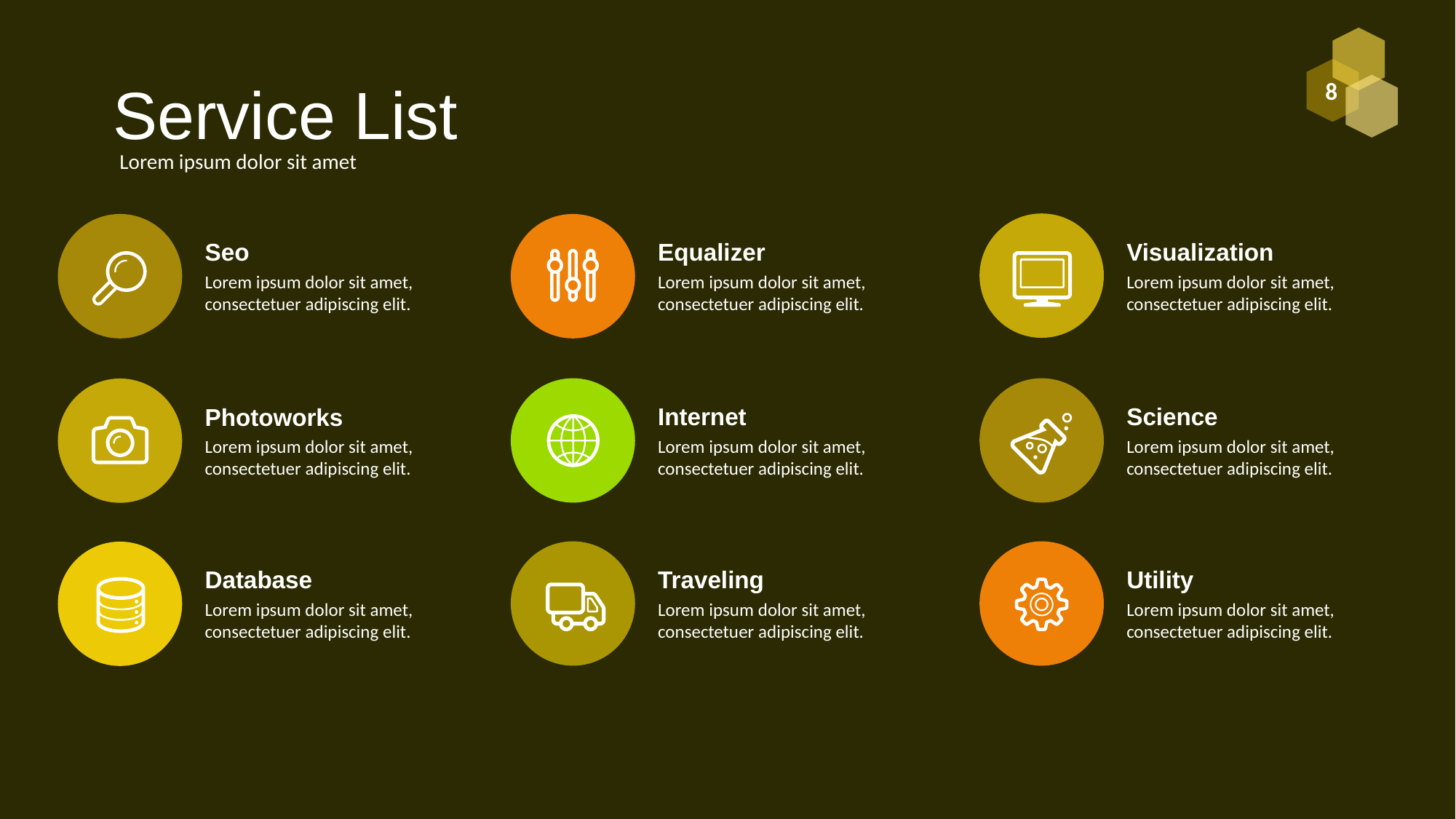

# Service List
Lorem ipsum dolor sit amet

Visualization
Equalizer
Seo

Lorem ipsum dolor sit amet, consectetuer adipiscing elit.
Lorem ipsum dolor sit amet, consectetuer adipiscing elit.
Lorem ipsum dolor sit amet, consectetuer adipiscing elit.

Internet
Science
Photoworks

Lorem ipsum dolor sit amet, consectetuer adipiscing elit.
Lorem ipsum dolor sit amet, consectetuer adipiscing elit.
Lorem ipsum dolor sit amet, consectetuer adipiscing elit.

Traveling
Utility
Database

Lorem ipsum dolor sit amet, consectetuer adipiscing elit.
Lorem ipsum dolor sit amet, consectetuer adipiscing elit.
Lorem ipsum dolor sit amet, consectetuer adipiscing elit.